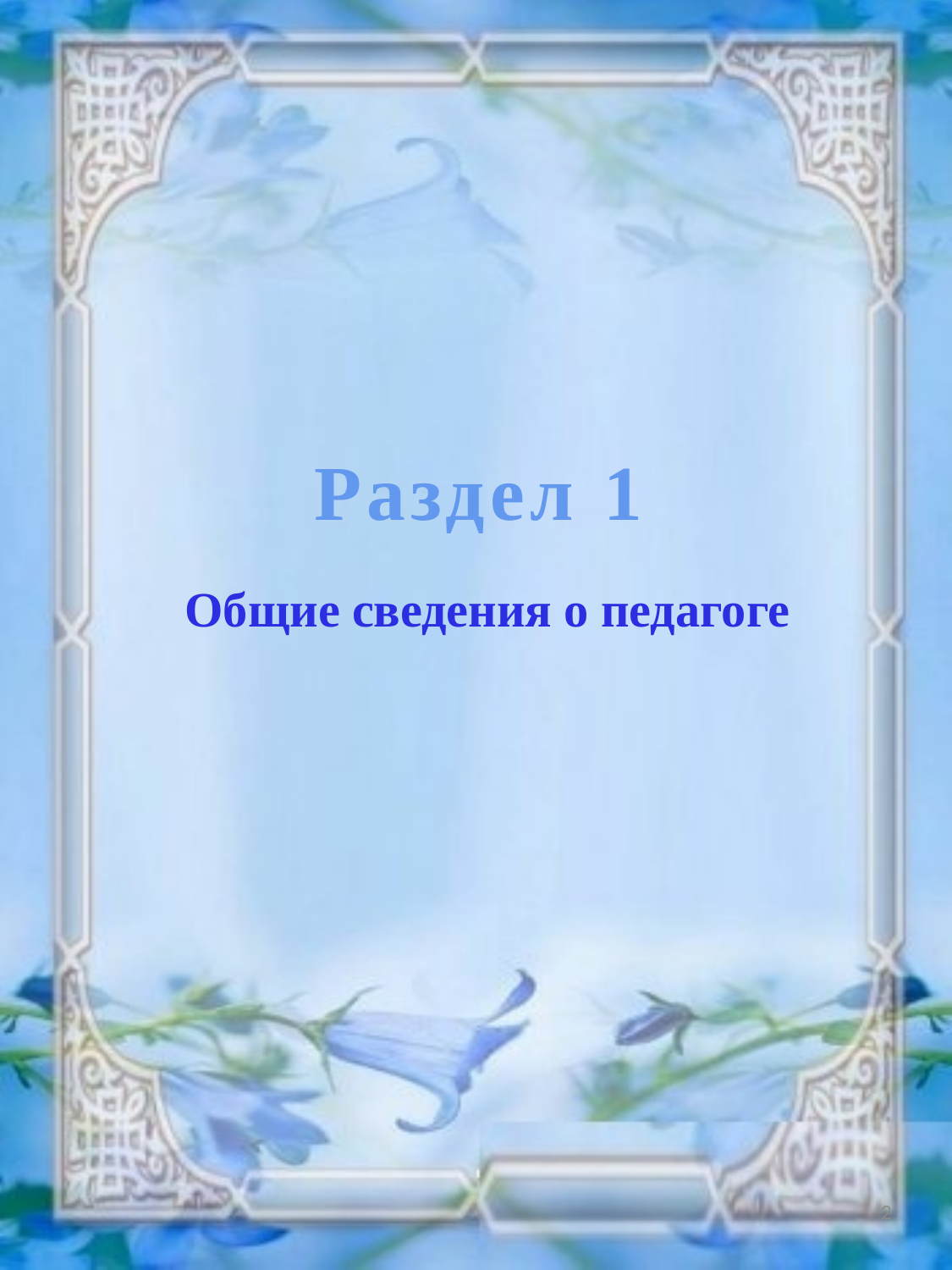

Раздел 1
Общие сведения о педагоге
2